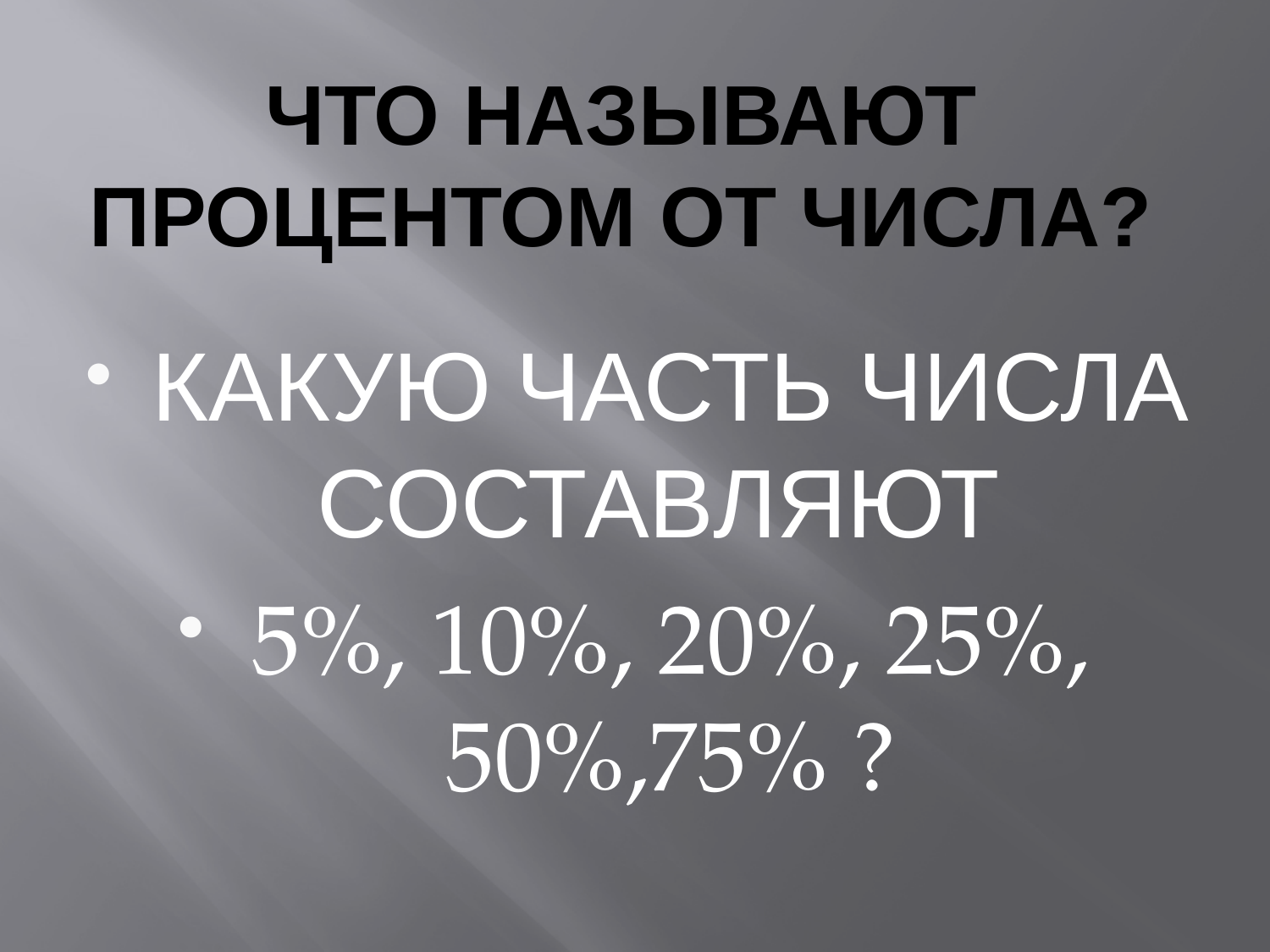

# ЧТО НАЗЫВАЮТ ПРОЦЕНТОМ ОТ ЧИСЛА?
КАКУЮ ЧАСТЬ ЧИСЛА СОСТАВЛЯЮТ
5%, 10%, 20%, 25%, 50%,75% ?